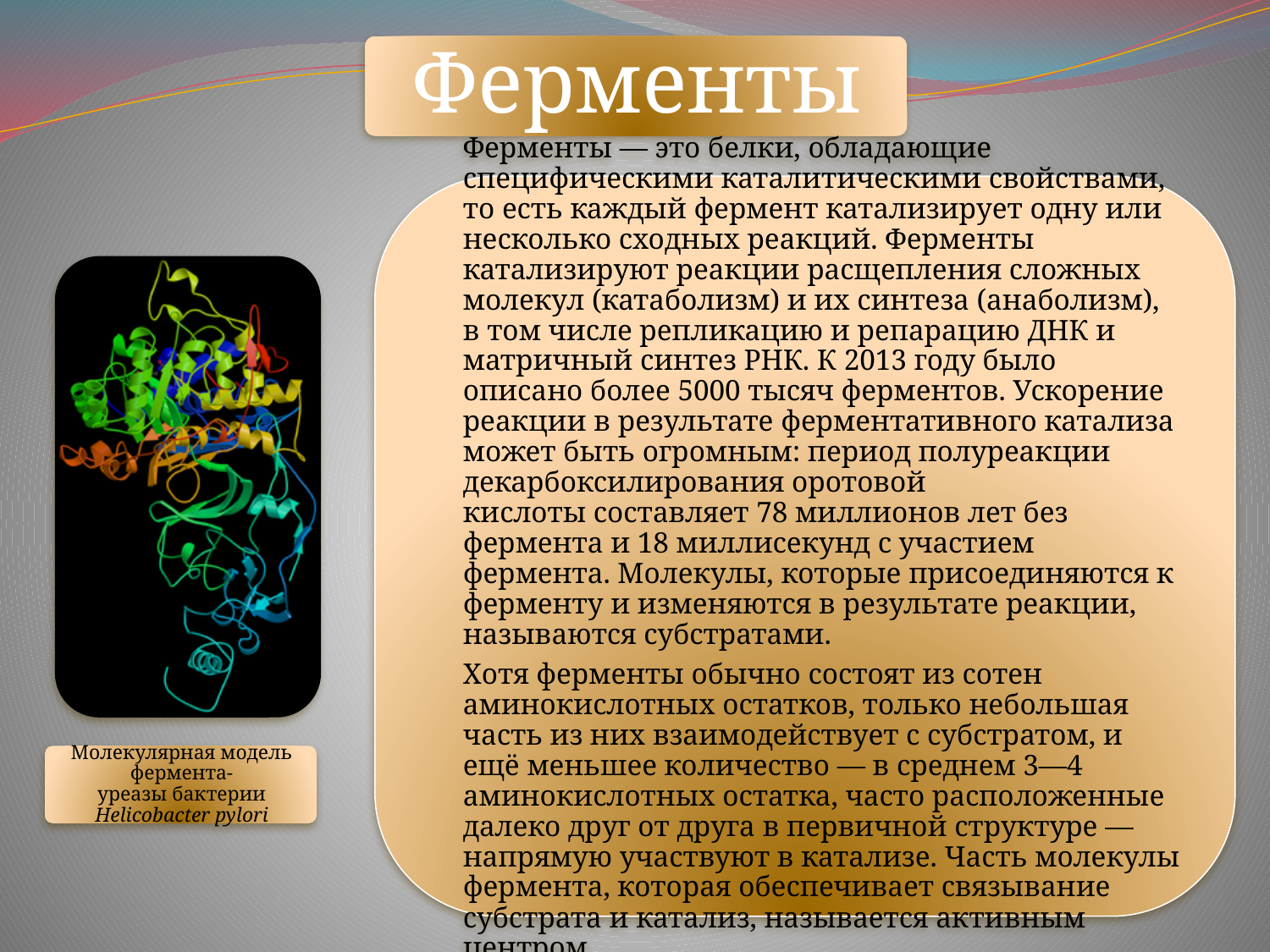

Ферменты

Ферменты — это белки, обладающие специфическими каталитическими свойствами, то есть каждый фермент катализирует одну или несколько сходных реакций. Ферменты катализируют реакции расщепления сложных молекул (катаболизм) и их синтеза (анаболизм), в том числе репликацию и репарацию ДНК и матричный синтез РНК. К 2013 году было описано более 5000 тысяч ферментов. Ускорение реакции в результате ферментативного катализа может быть огромным: период полуреакции декарбоксилирования оротовой кислоты составляет 78 миллионов лет без фермента и 18 миллисекунд с участием фермента. Молекулы, которые присоединяются к ферменту и изменяются в результате реакции, называются субстратами.
Хотя ферменты обычно состоят из сотен аминокислотных остатков, только небольшая часть из них взаимодействует с субстратом, и ещё меньшее количество — в среднем 3—4 аминокислотных остатка, часто расположенные далеко друг от друга в первичной структуре — напрямую участвуют в катализе. Часть молекулы фермента, которая обеспечивает связывание субстрата и катализ, называется активным центром.

Молекулярная модель фермента-уреазы бактерии Helicobacter pylori